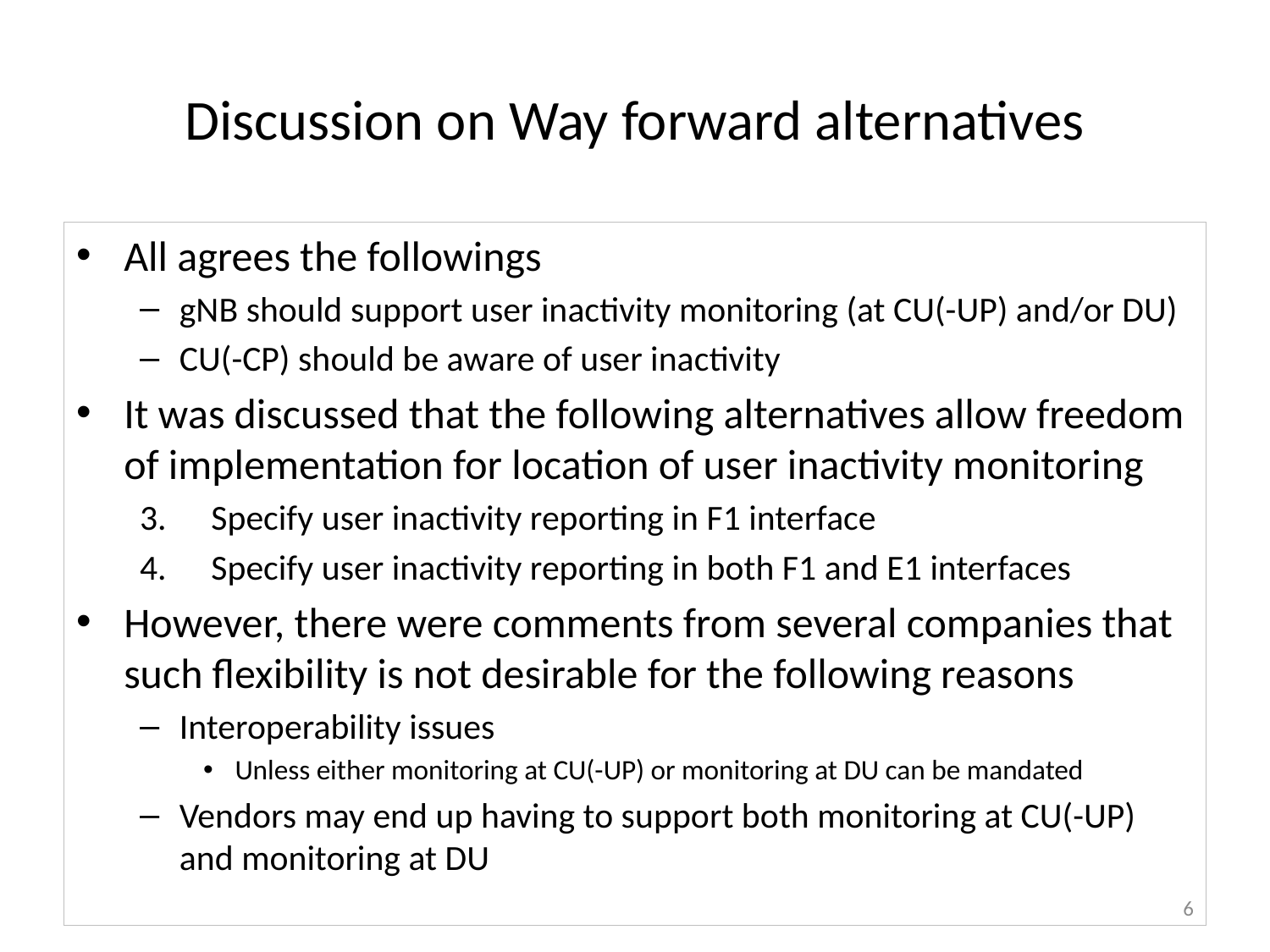

# Discussion on Way forward alternatives
All agrees the followings
gNB should support user inactivity monitoring (at CU(-UP) and/or DU)
CU(-CP) should be aware of user inactivity
It was discussed that the following alternatives allow freedom of implementation for location of user inactivity monitoring
Specify user inactivity reporting in F1 interface
Specify user inactivity reporting in both F1 and E1 interfaces
However, there were comments from several companies that such flexibility is not desirable for the following reasons
Interoperability issues
Unless either monitoring at CU(-UP) or monitoring at DU can be mandated
Vendors may end up having to support both monitoring at CU(-UP) and monitoring at DU
6